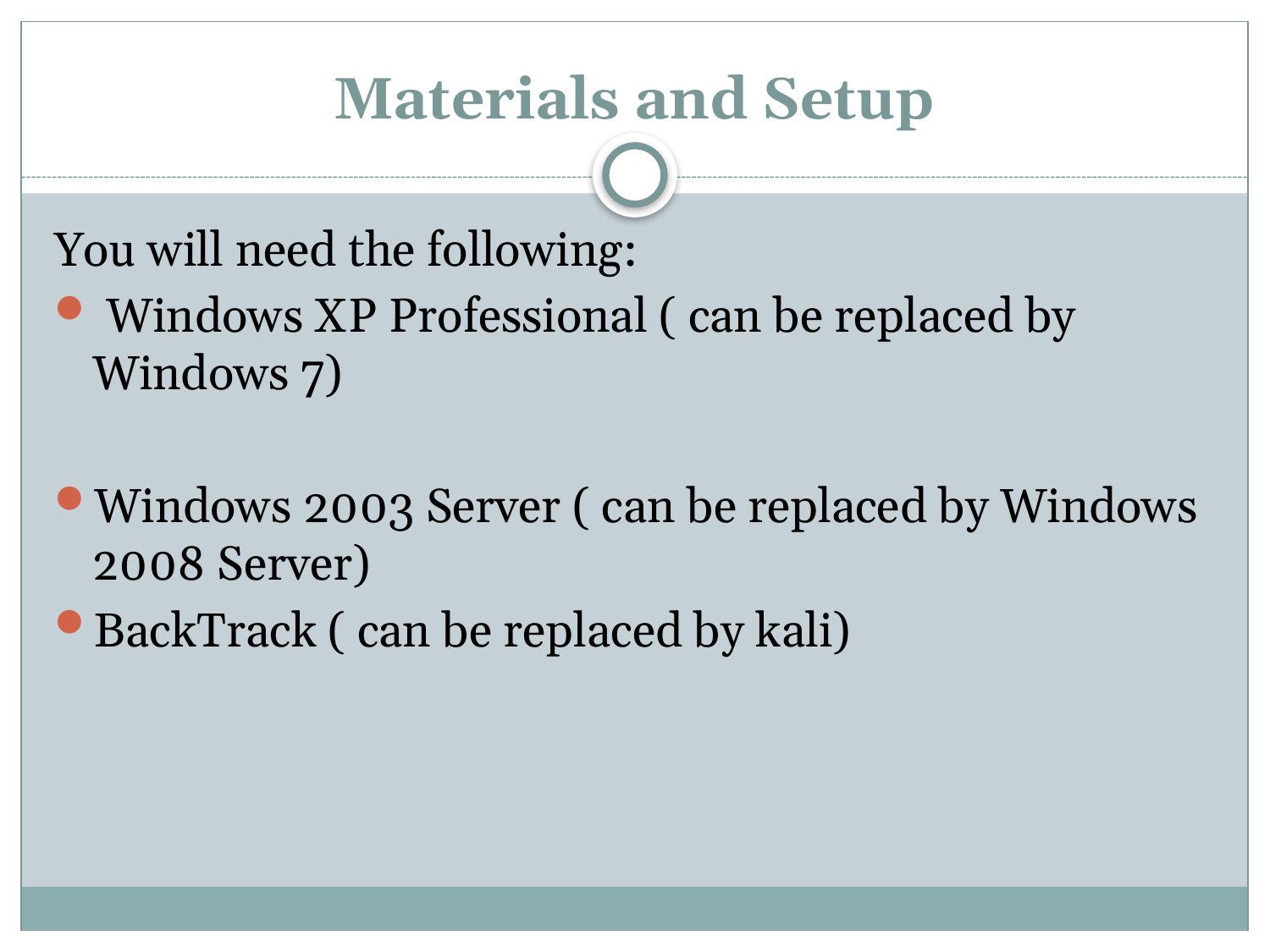

# Materials and Setup
You will need the following:
 Windows XP Professional ( can be replaced by Windows 7)

Windows 2003 Server ( can be replaced by Windows 2008 Server)
BackTrack ( can be replaced by kali)